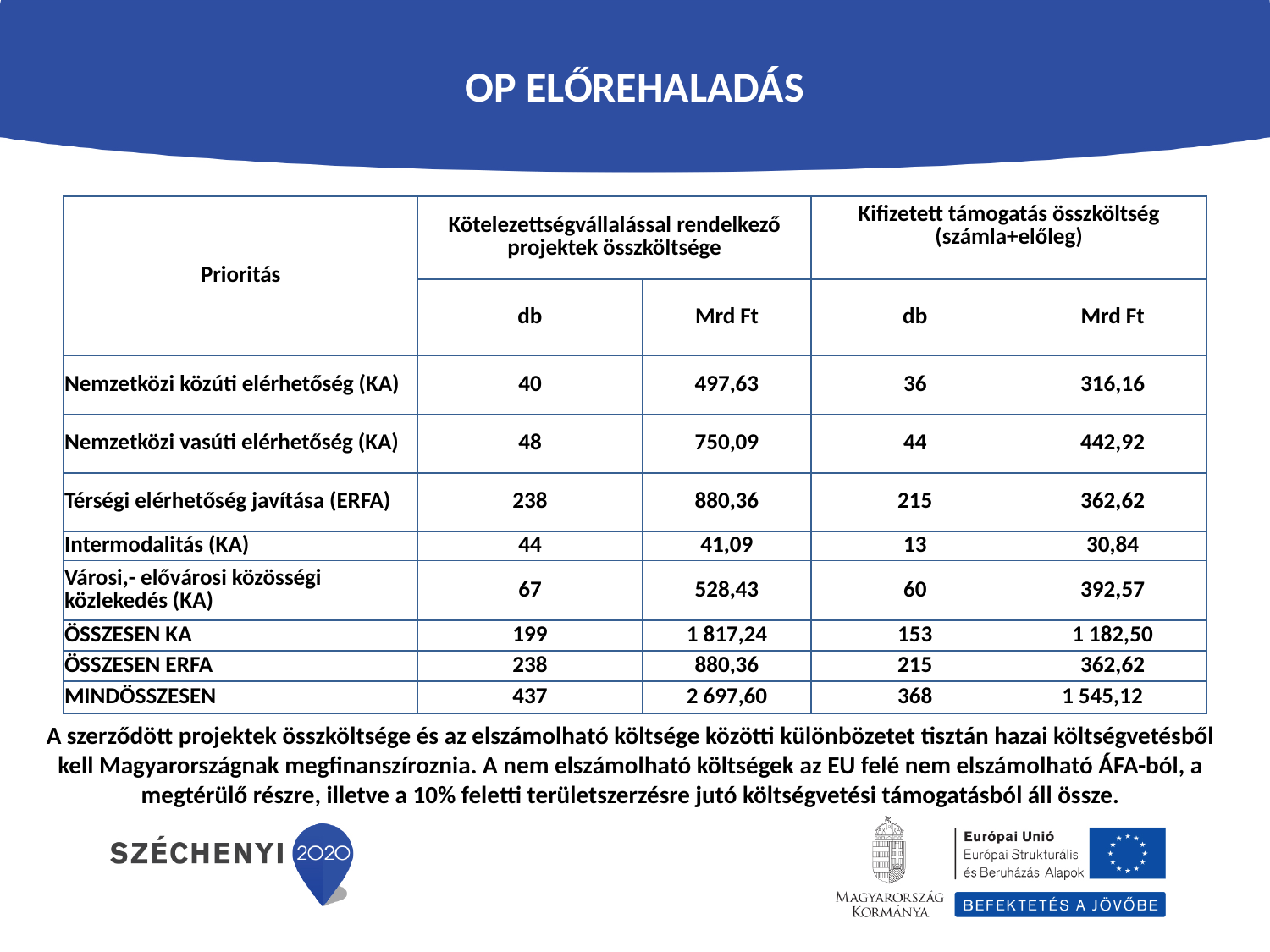

# OP ELŐREHALADÁS
| Prioritás | Kötelezettségvállalással rendelkező projektek összköltsége |  | Kifizetett támogatás összköltség (számla+előleg) |  |
| --- | --- | --- | --- | --- |
|  | db | Mrd Ft | db | Mrd Ft |
| Nemzetközi közúti elérhetőség (KA) | 40 | 497,63 | 36 | 316,16 |
| Nemzetközi vasúti elérhetőség (KA) | 48 | 750,09 | 44 | 442,92 |
| Térségi elérhetőség javítása (ERFA) | 238 | 880,36 | 215 | 362,62 |
| Intermodalitás (KA) | 44 | 41,09 | 13 | 30,84 |
| Városi,- elővárosi közösségi közlekedés (KA) | 67 | 528,43 | 60 | 392,57 |
| ÖSSZESEN KA | 199 | 1 817,24 | 153 | 1 182,50 |
| ÖSSZESEN ERFA | 238 | 880,36 | 215 | 362,62 |
| MINDÖSSZESEN | 437 | 2 697,60 | 368 | 1 545,12 |
A szerződött projektek összköltsége és az elszámolható költsége közötti különbözetet tisztán hazai költségvetésből kell Magyarországnak megfinanszíroznia. A nem elszámolható költségek az EU felé nem elszámolható ÁFA-ból, a megtérülő részre, illetve a 10% feletti területszerzésre jutó költségvetési támogatásból áll össze.